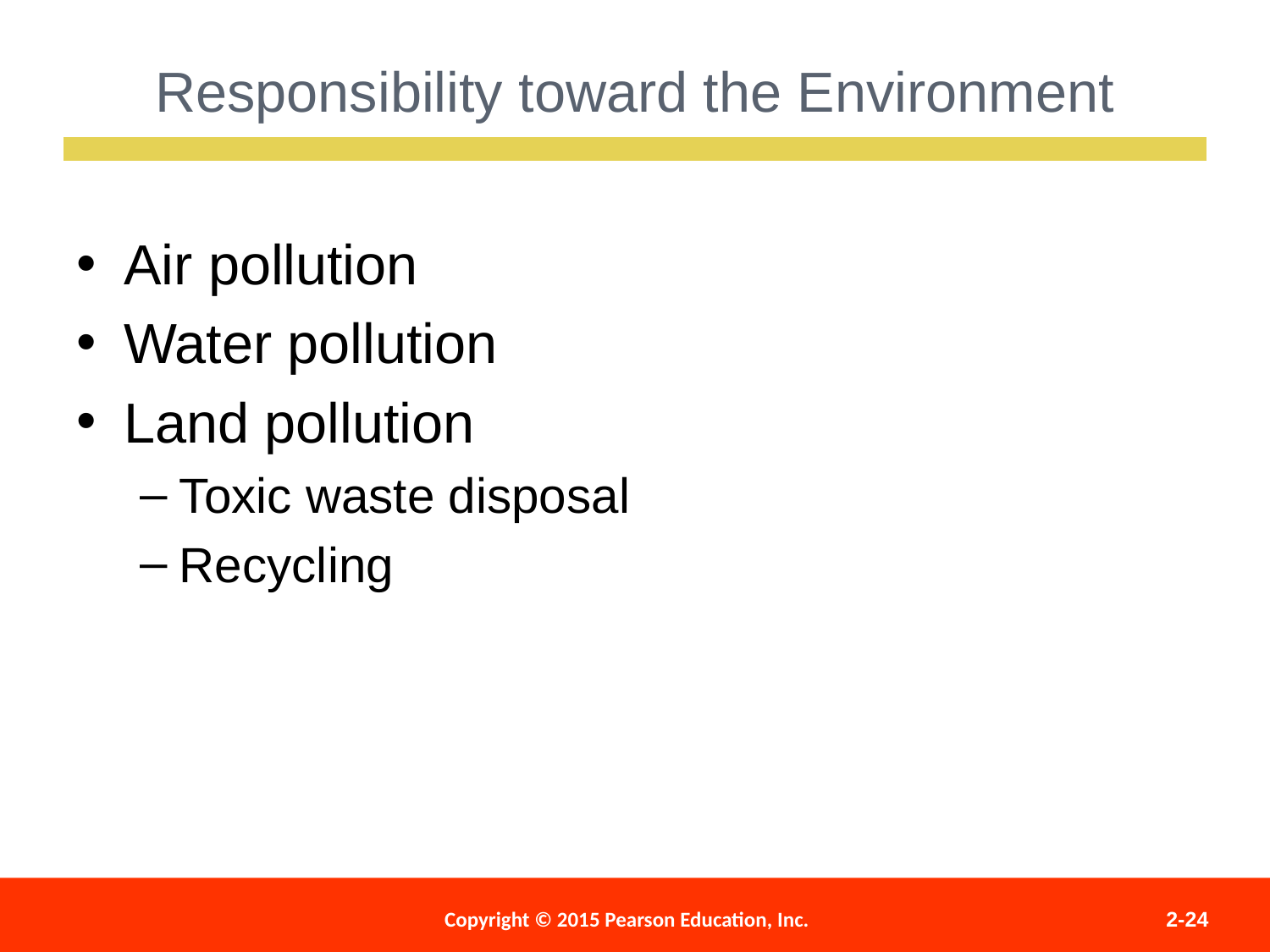

Responsibility toward the Environment
Air pollution
Water pollution
Land pollution
Toxic waste disposal
Recycling